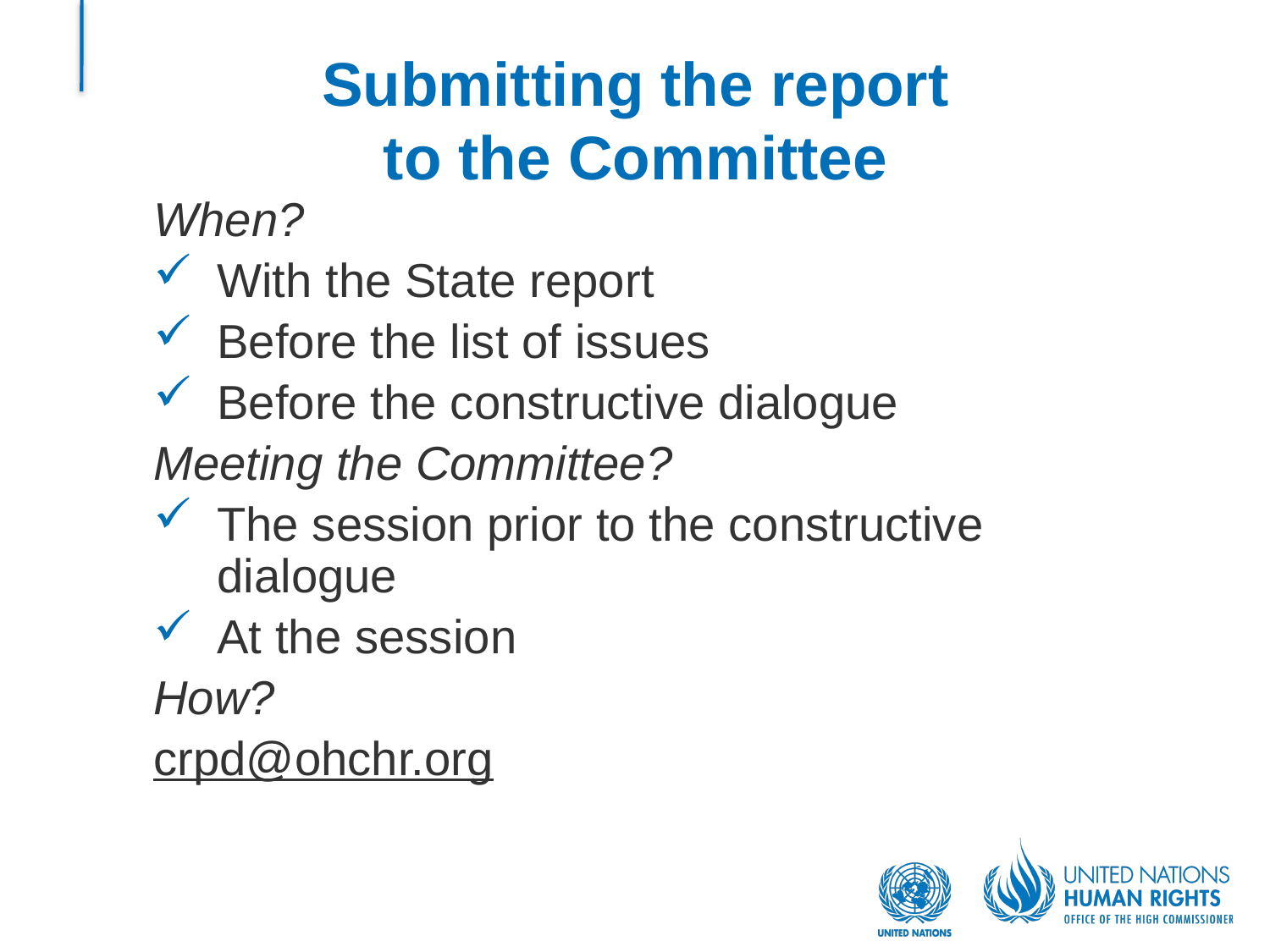

# Submitting the report to the Committee
When?
With the State report
Before the list of issues
Before the constructive dialogue
Meeting the Committee?
The session prior to the constructive dialogue
At the session
How?
crpd@ohchr.org